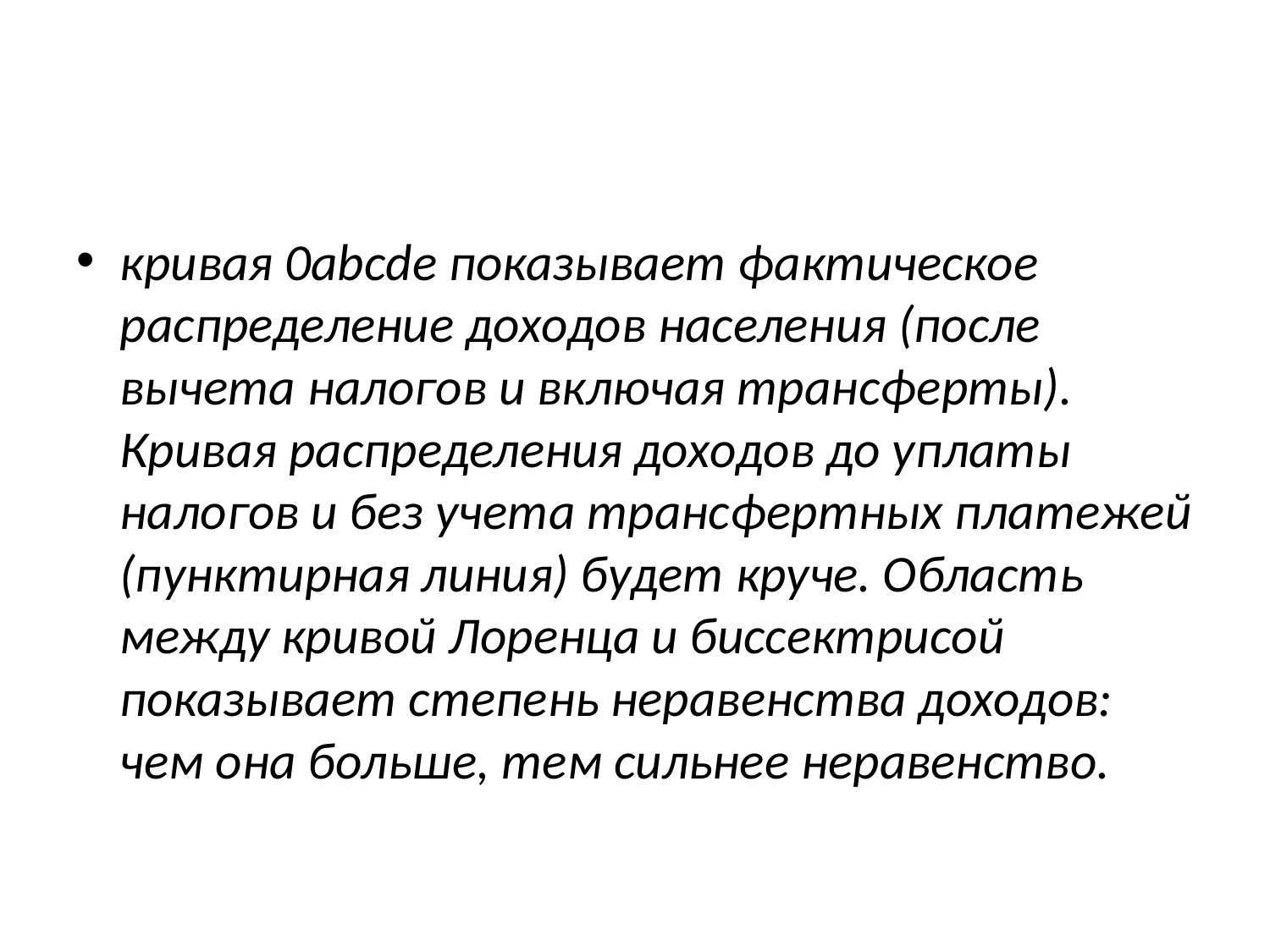

#
кривая 0аbсdе показывает фактическое распределение доходов населения (после вычета налогов и включая трансферты). Кривая распределения доходов до уплаты налогов и без учета трансфертных платежей (пунктирная линия) будет круче. Область между кривой Лоренца и биссектрисой показывает степень неравенства доходов: чем она больше, тем сильнее неравенство.